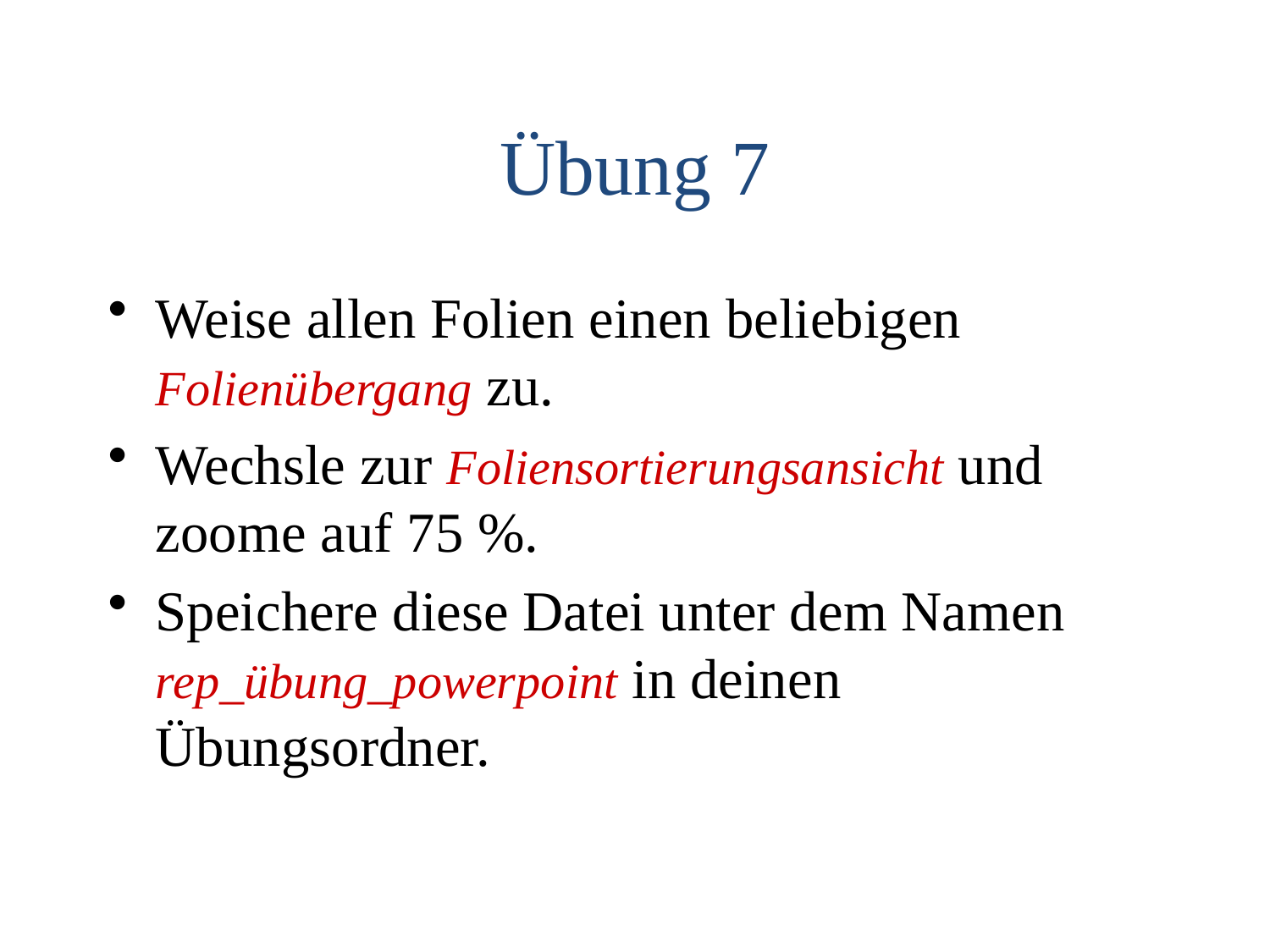

# Übung 7
Weise allen Folien einen beliebigen Folienübergang zu.
Wechsle zur Foliensortierungsansicht und zoome auf 75 %.
Speichere diese Datei unter dem Namen rep_übung_powerpoint in deinen Übungsordner.